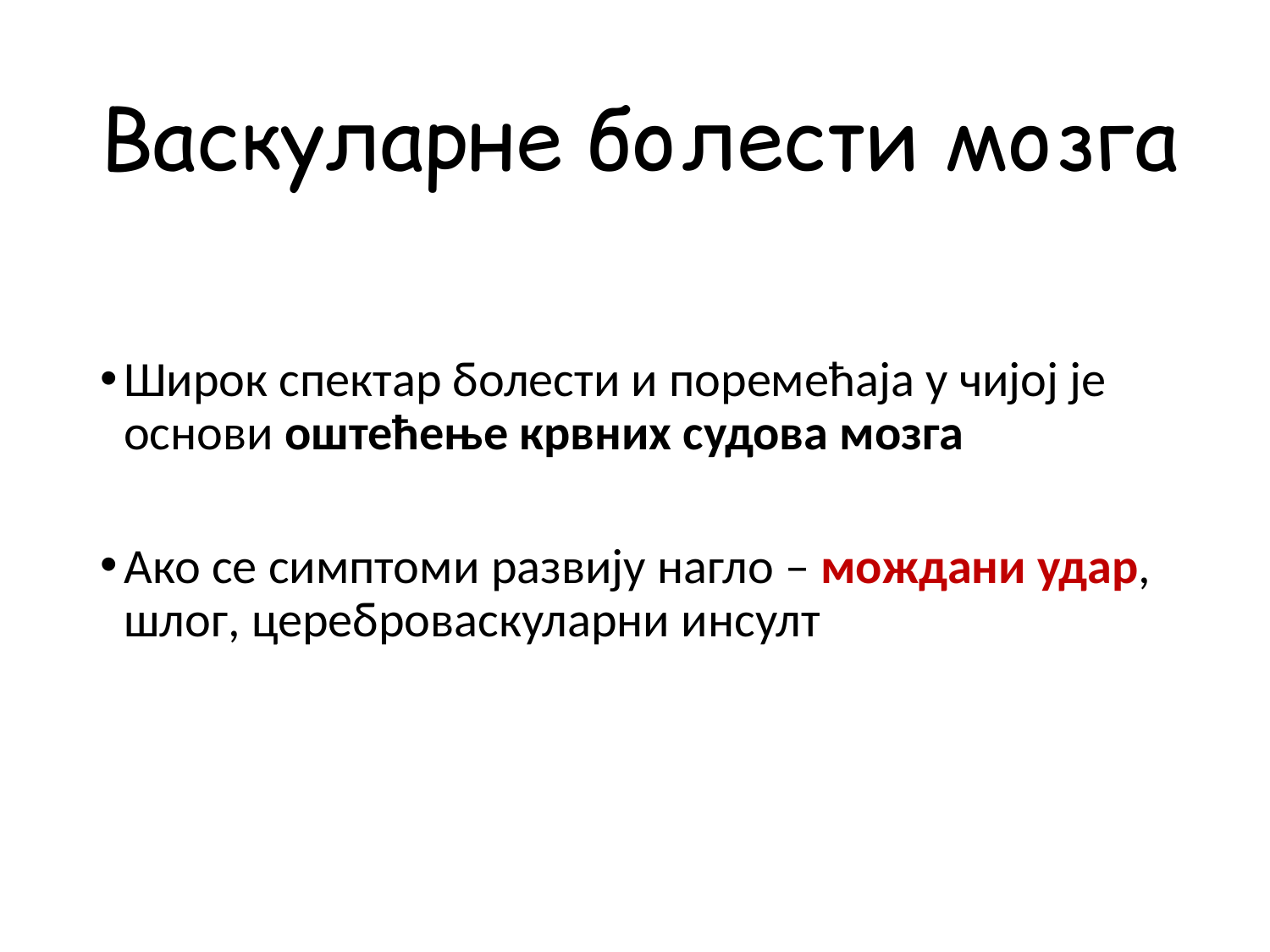

# Васкуларне болести мозга
Широк спектар болести и поремећаја у чијој је основи оштећење крвних судова мозга

Ако се симптоми развију нагло – мождани удар, шлог, цереброваскуларни инсулт